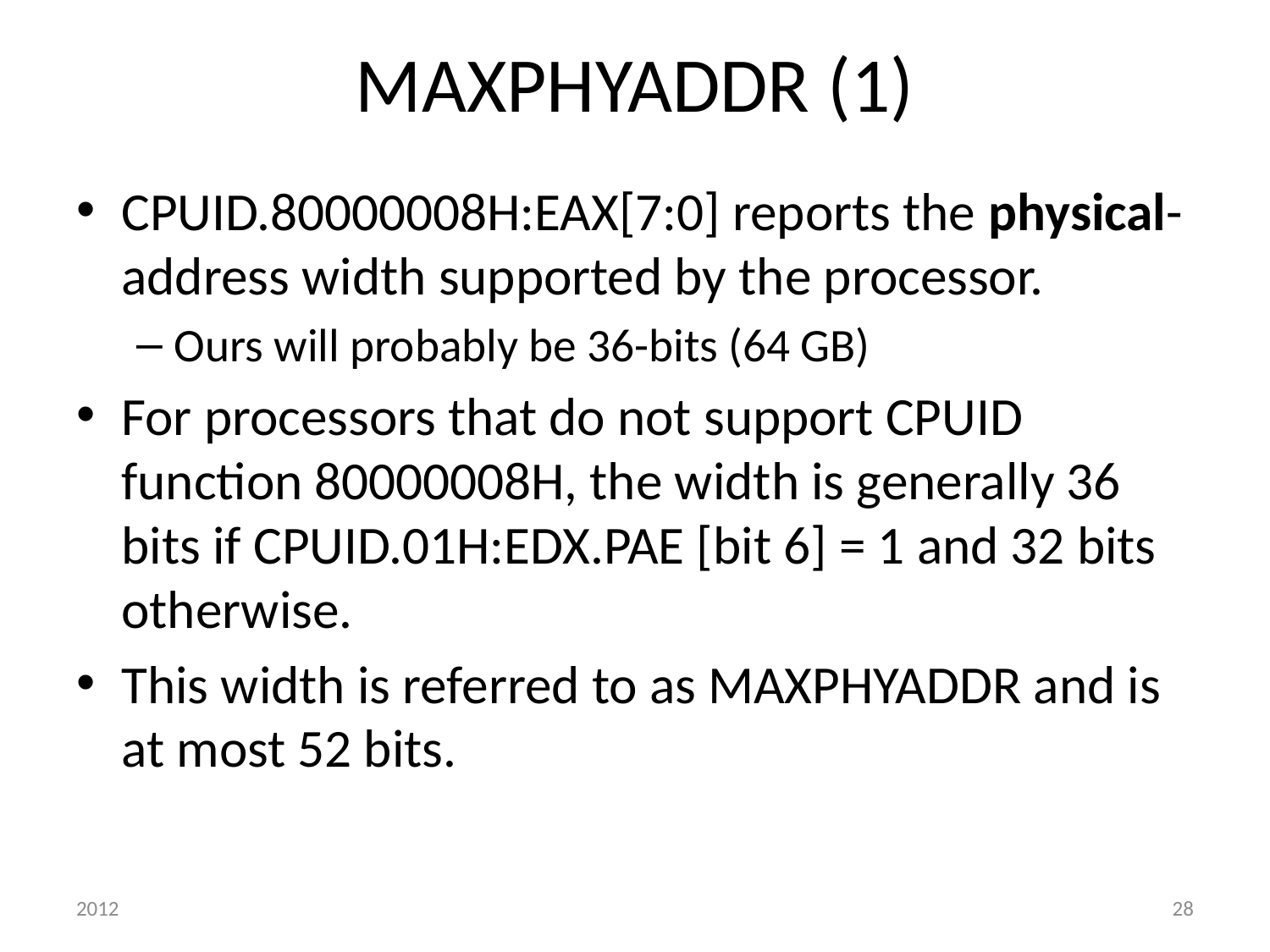

# MAXPHYADDR (1)
CPUID.80000008H:EAX[7:0] reports the physical-address width supported by the processor.
Ours will probably be 36-bits (64 GB)
For processors that do not support CPUID function 80000008H, the width is generally 36 bits if CPUID.01H:EDX.PAE [bit 6] = 1 and 32 bits otherwise.
This width is referred to as MAXPHYADDR and is at most 52 bits.
2012

28